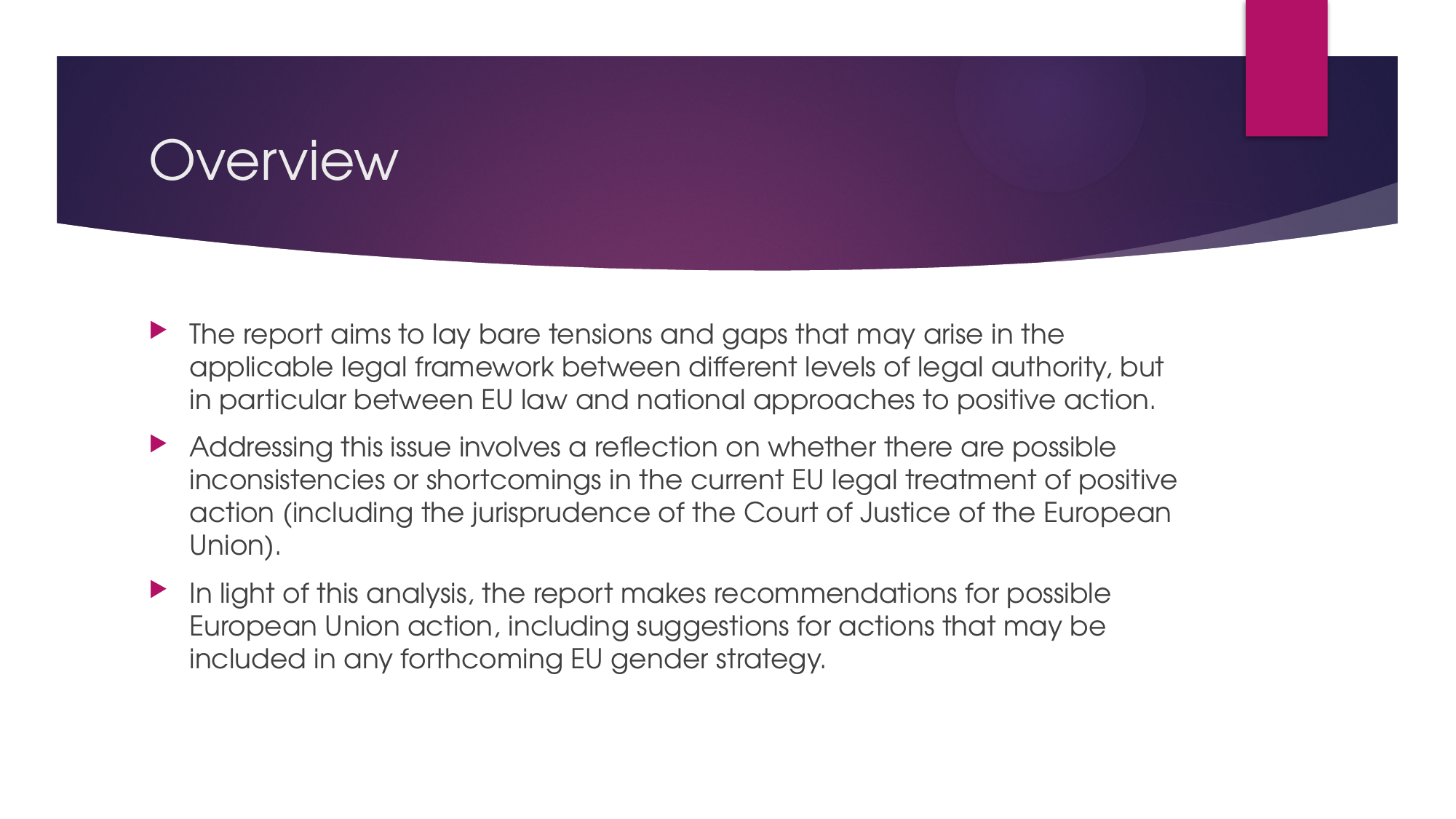

# Overview
The report aims to lay bare tensions and gaps that may arise in the applicable legal framework between different levels of legal authority, but in particular between EU law and national approaches to positive action.
Addressing this issue involves a reflection on whether there are possible inconsistencies or shortcomings in the current EU legal treatment of positive action (including the jurisprudence of the Court of Justice of the European Union).
In light of this analysis, the report makes recommendations for possible European Union action, including suggestions for actions that may be included in any forthcoming EU gender strategy.